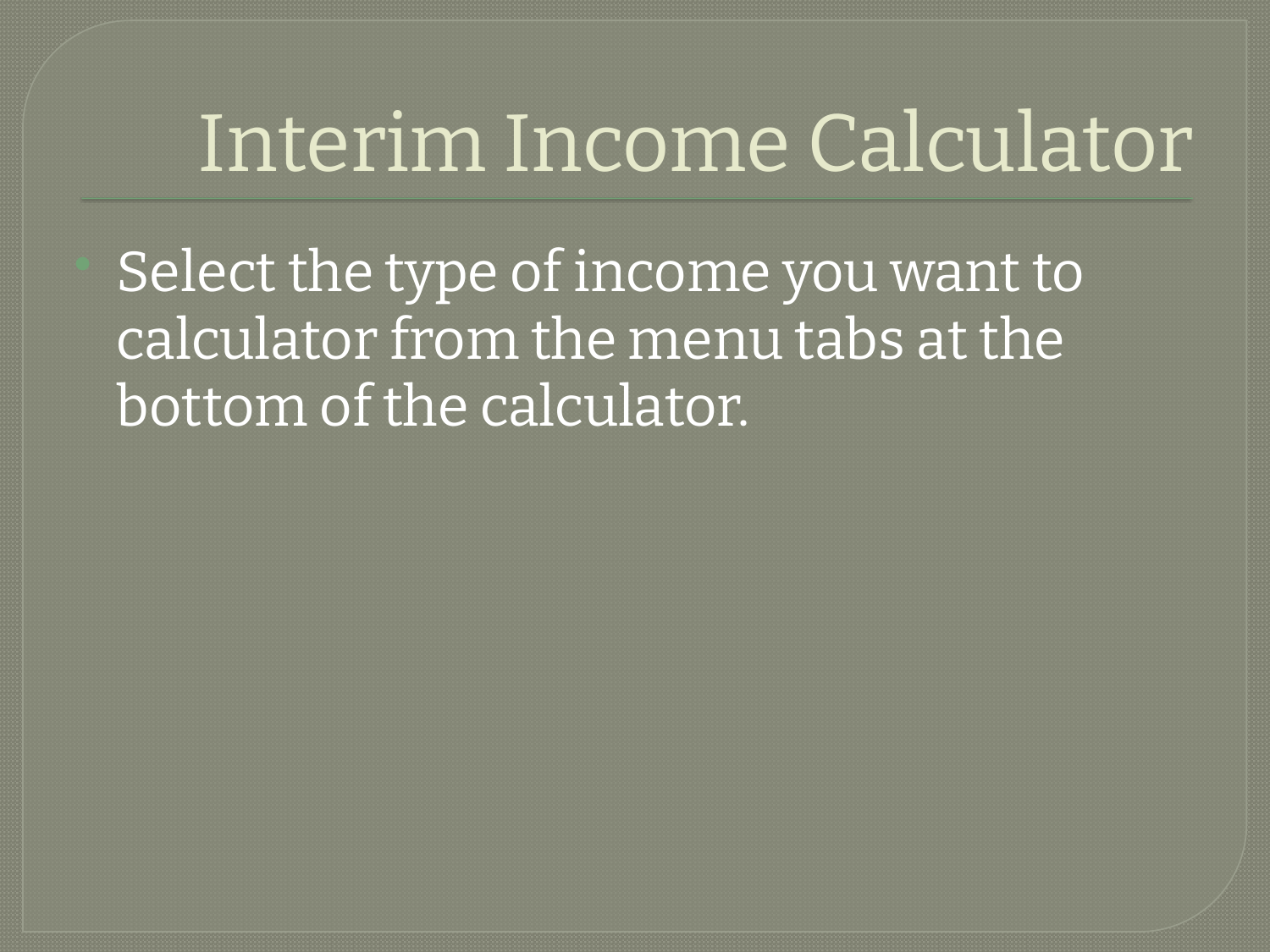

# Interim Income Calculator
Select the type of income you want to calculator from the menu tabs at the bottom of the calculator.